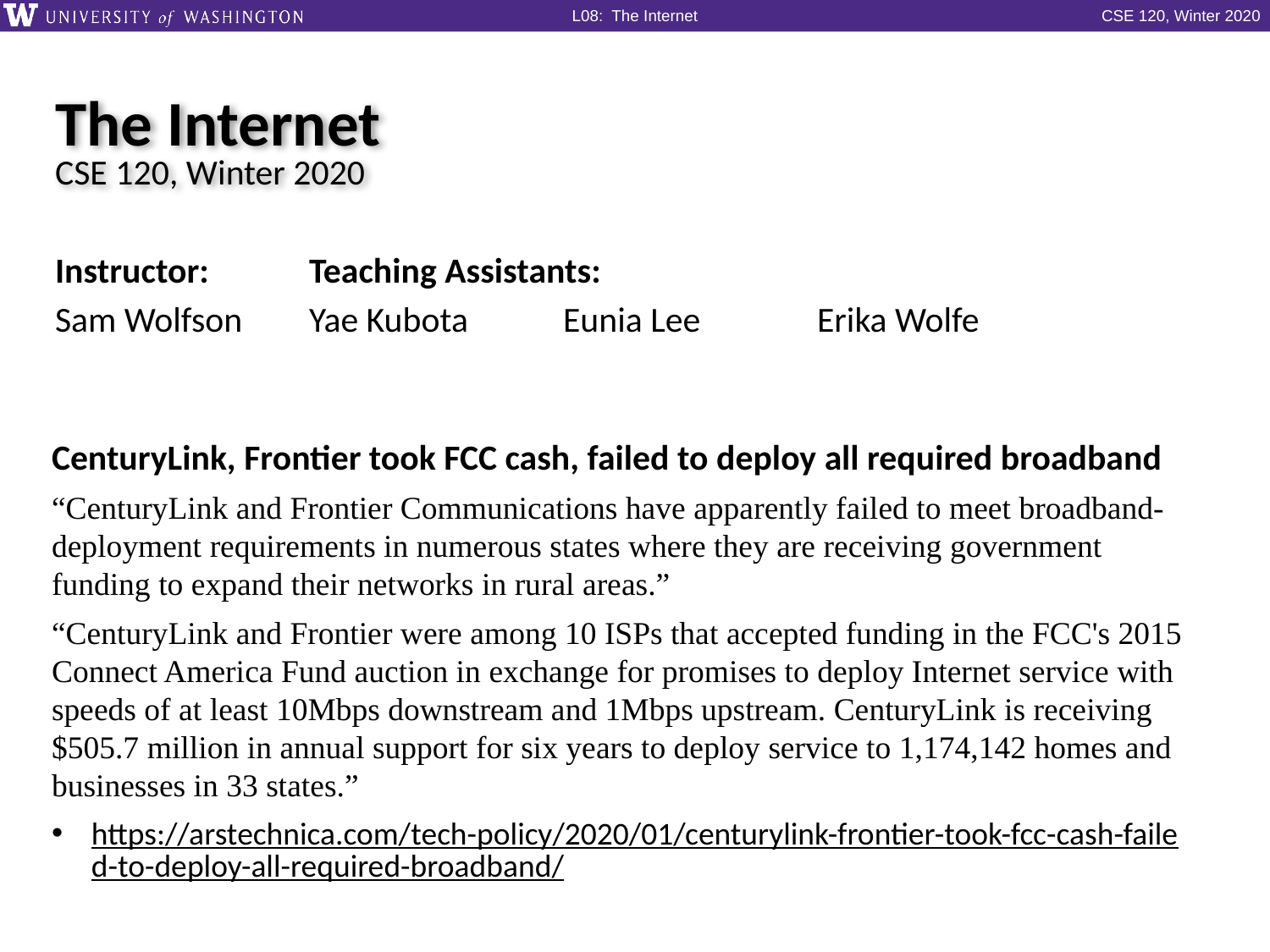

# The Internet CSE 120, Winter 2020
Instructor: 	Teaching Assistants:
Sam Wolfson	Yae Kubota	Eunia Lee	Erika Wolfe
CenturyLink, Frontier took FCC cash, failed to deploy all required broadband
“CenturyLink and Frontier Communications have apparently failed to meet broadband-deployment requirements in numerous states where they are receiving government funding to expand their networks in rural areas.”
“CenturyLink and Frontier were among 10 ISPs that accepted funding in the FCC's 2015 Connect America Fund auction in exchange for promises to deploy Internet service with speeds of at least 10Mbps downstream and 1Mbps upstream. CenturyLink is receiving $505.7 million in annual support for six years to deploy service to 1,174,142 homes and businesses in 33 states.”
https://arstechnica.com/tech-policy/2020/01/centurylink-frontier-took-fcc-cash-failed-to-deploy-all-required-broadband/